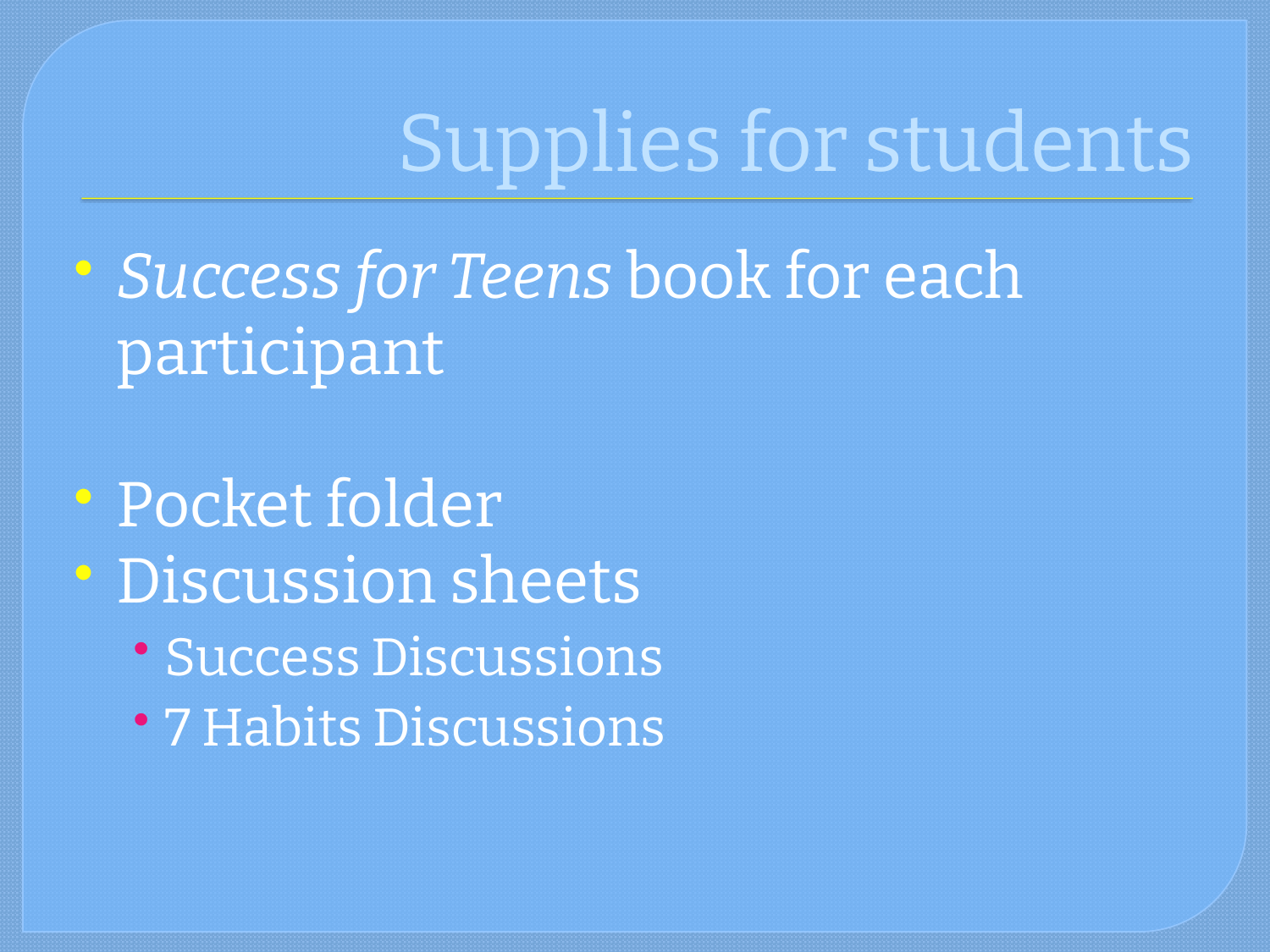

# Supplies for students
Success for Teens book for each participant

Pocket folder
Discussion sheets
Success Discussions
7 Habits Discussions